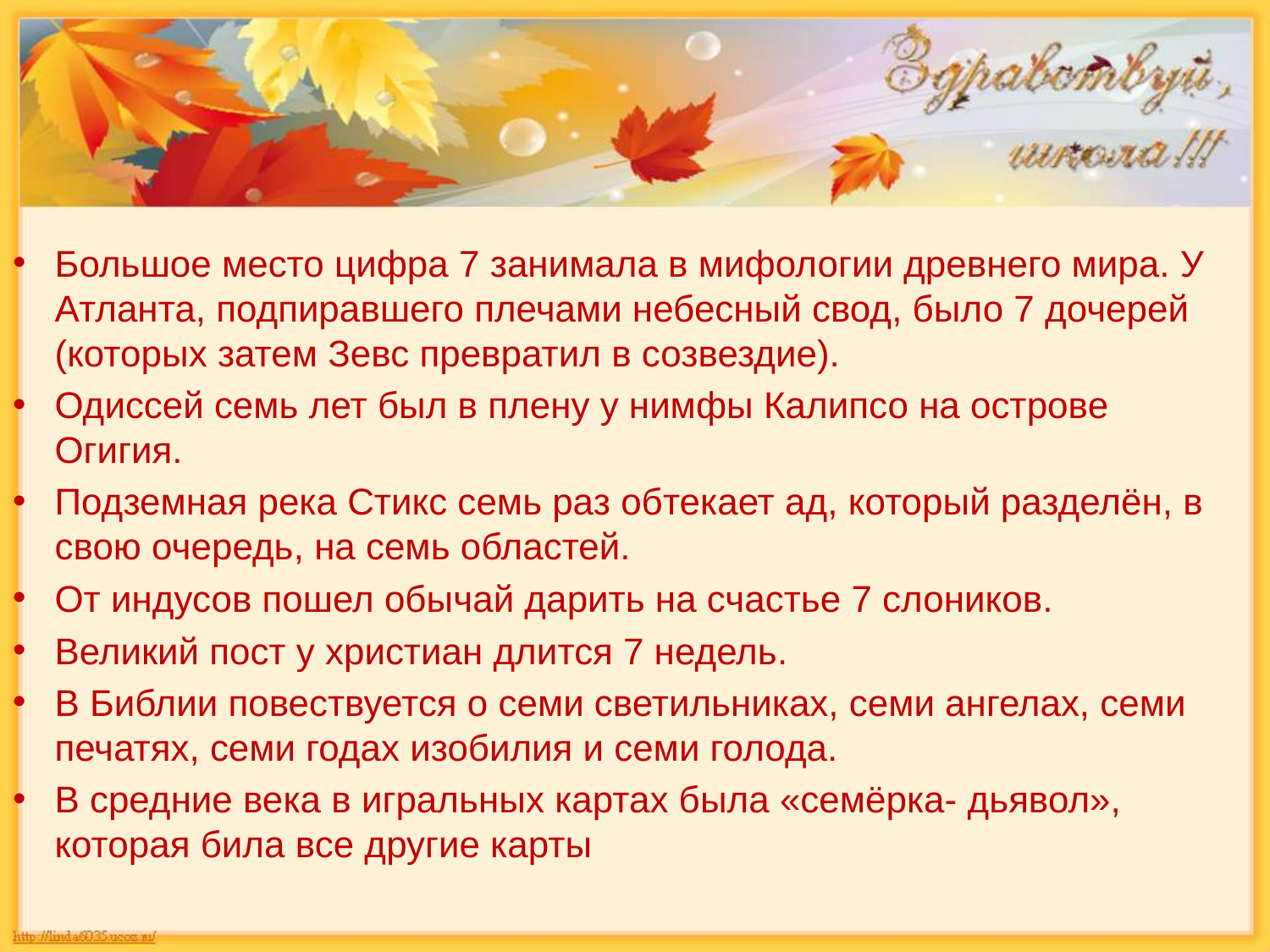

Большое место цифра 7 занимала в мифологии древнего мира. У Атланта, подпиравшего плечами небесный свод, было 7 дочерей (которых затем Зевс превратил в созвездие).
Одиссей семь лет был в плену у нимфы Калипсо на острове Огигия.
Подземная река Стикс семь раз обтекает ад, который разделён, в свою очередь, на семь областей.
От индусов пошел обычай дарить на счастье 7 слоников.
Великий пост у христиан длится 7 недель.
В Библии повествуется о семи светильниках, семи ангелах, семи печатях, семи годах изобилия и семи голода.
В средние века в игральных картах была «семёрка- дьявол», которая била все другие карты